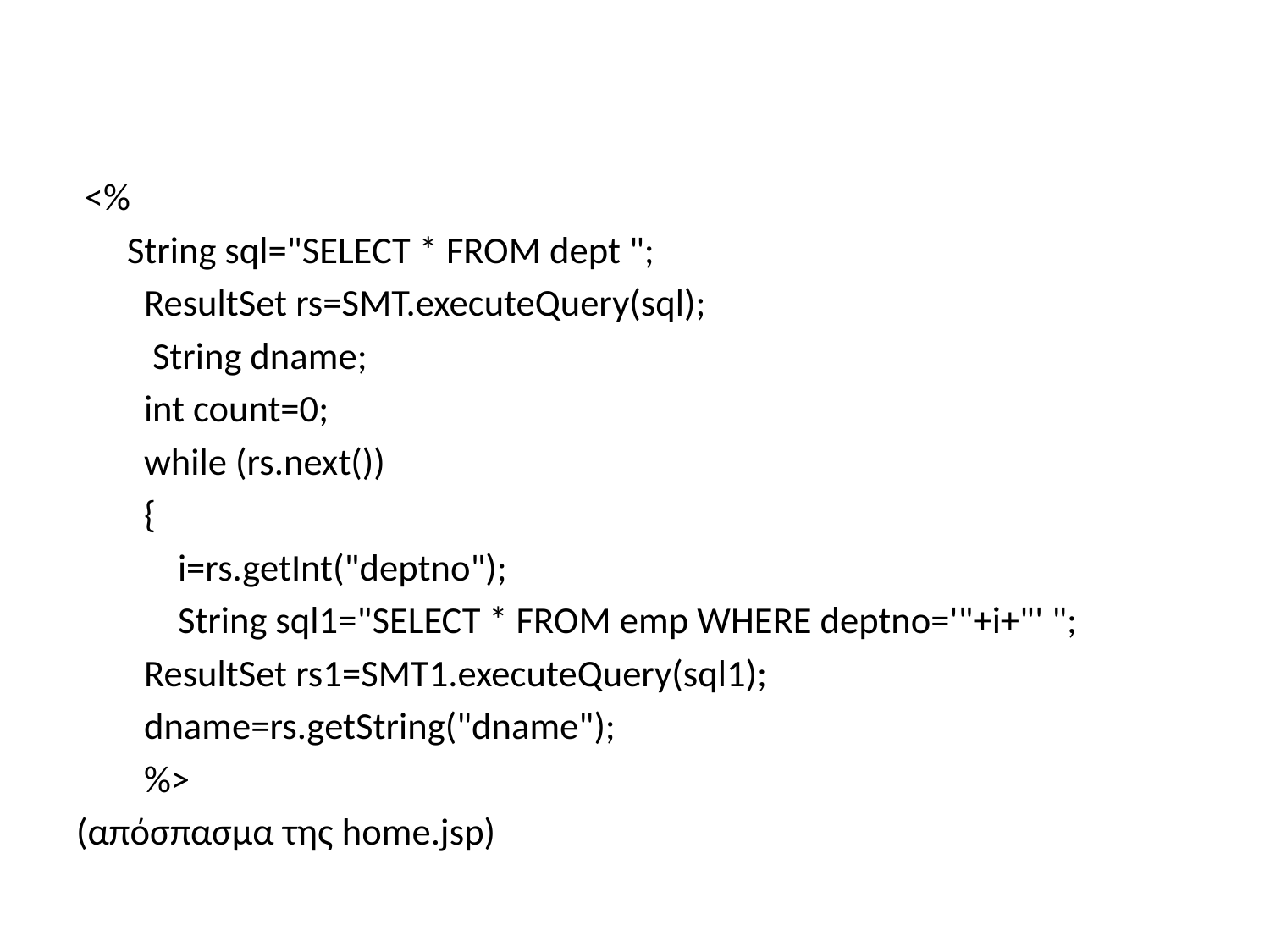

#
 <%
      String sql="SELECT * FROM dept ";
        ResultSet rs=SMT.executeQuery(sql);
         String dname;
        int count=0;
        while (rs.next())
        {
            i=rs.getInt("deptno");
            String sql1="SELECT * FROM emp WHERE deptno='"+i+"' ";
        ResultSet rs1=SMT1.executeQuery(sql1);
        dname=rs.getString("dname");
        %>
(απόσπασμα της home.jsp)